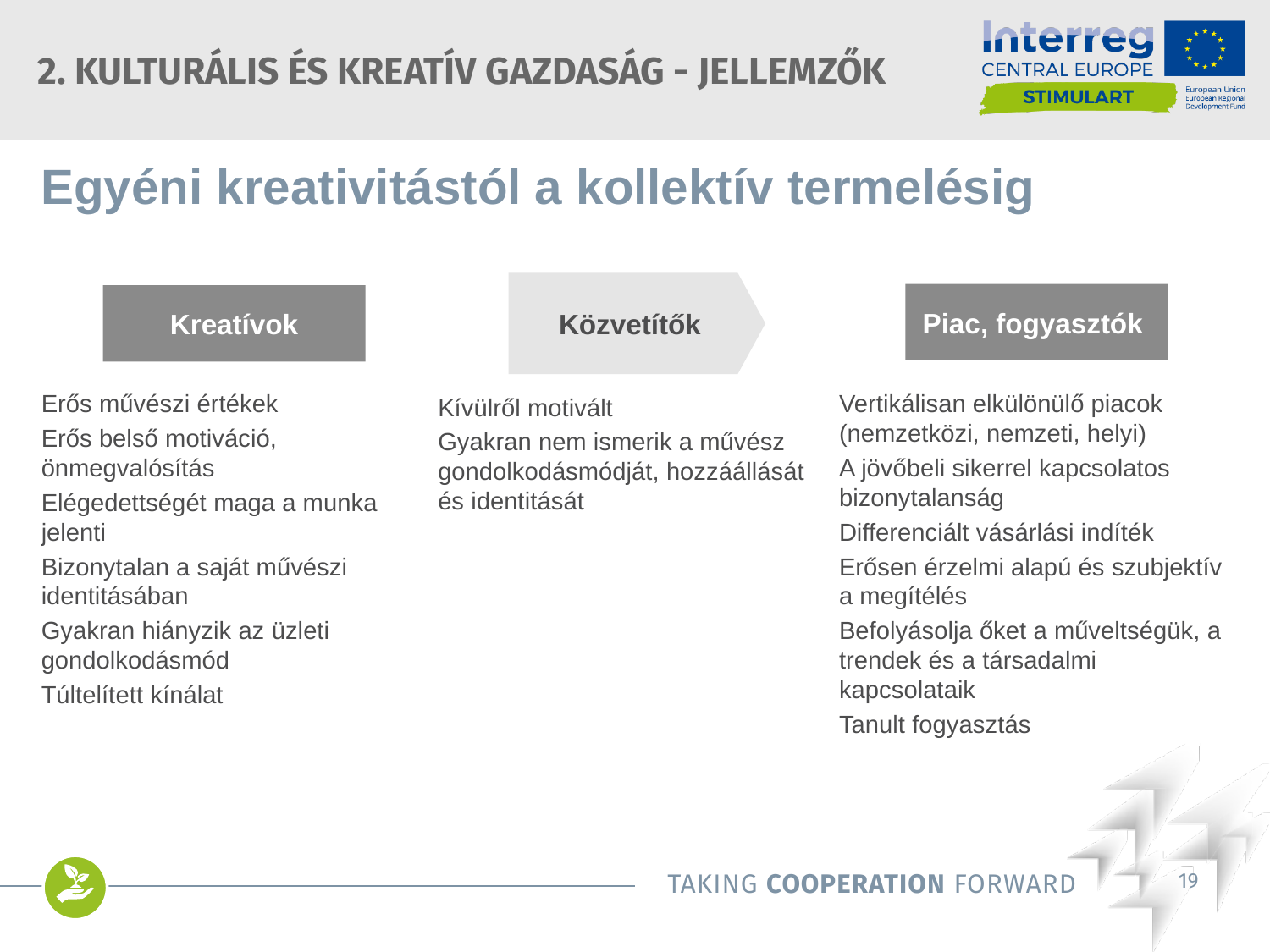

# 2. Kulturális és kreatív gazdaság - jellemzők
Egyéni kreativitástól a kollektív termelésig
Piac, fogyasztók
Kreatívok
Közvetítők
Erős művészi értékek
Erős belső motiváció, önmegvalósítás
Elégedettségét maga a munka jelenti
Bizonytalan a saját művészi identitásában
Gyakran hiányzik az üzleti gondolkodásmód
Túltelített kínálat
Vertikálisan elkülönülő piacok (nemzetközi, nemzeti, helyi)
A jövőbeli sikerrel kapcsolatos bizonytalanság
Differenciált vásárlási indíték
Erősen érzelmi alapú és szubjektív a megítélés
Befolyásolja őket a műveltségük, a trendek és a társadalmi kapcsolataik
Tanult fogyasztás
Kívülről motivált
Gyakran nem ismerik a művész gondolkodásmódját, hozzáállását és identitását